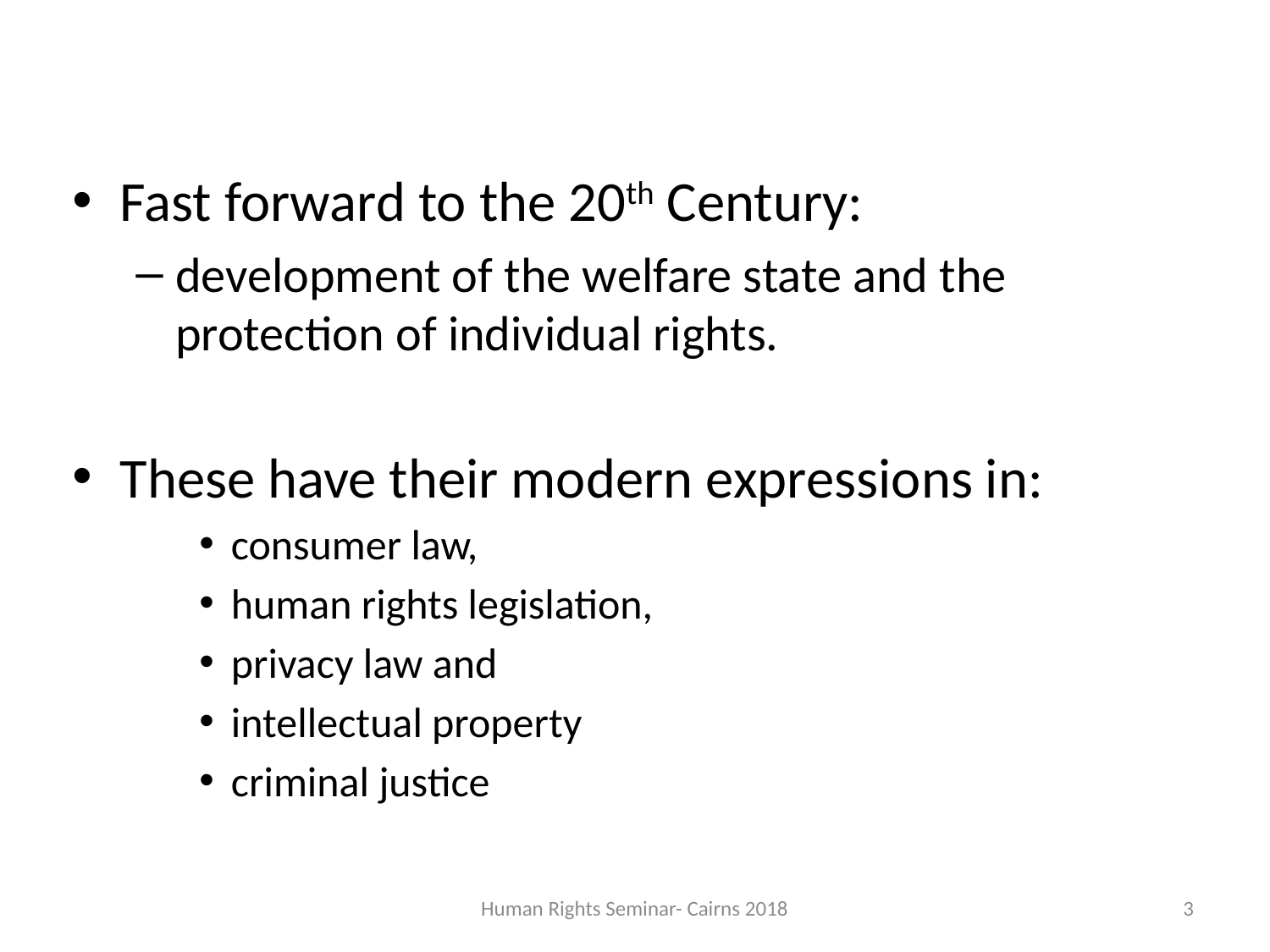

Fast forward to the 20th Century:
development of the welfare state and the protection of individual rights.

These have their modern expressions in:
consumer law,
human rights legislation,
privacy law and
intellectual property
criminal justice

Human Rights Seminar- Cairns 2018
3